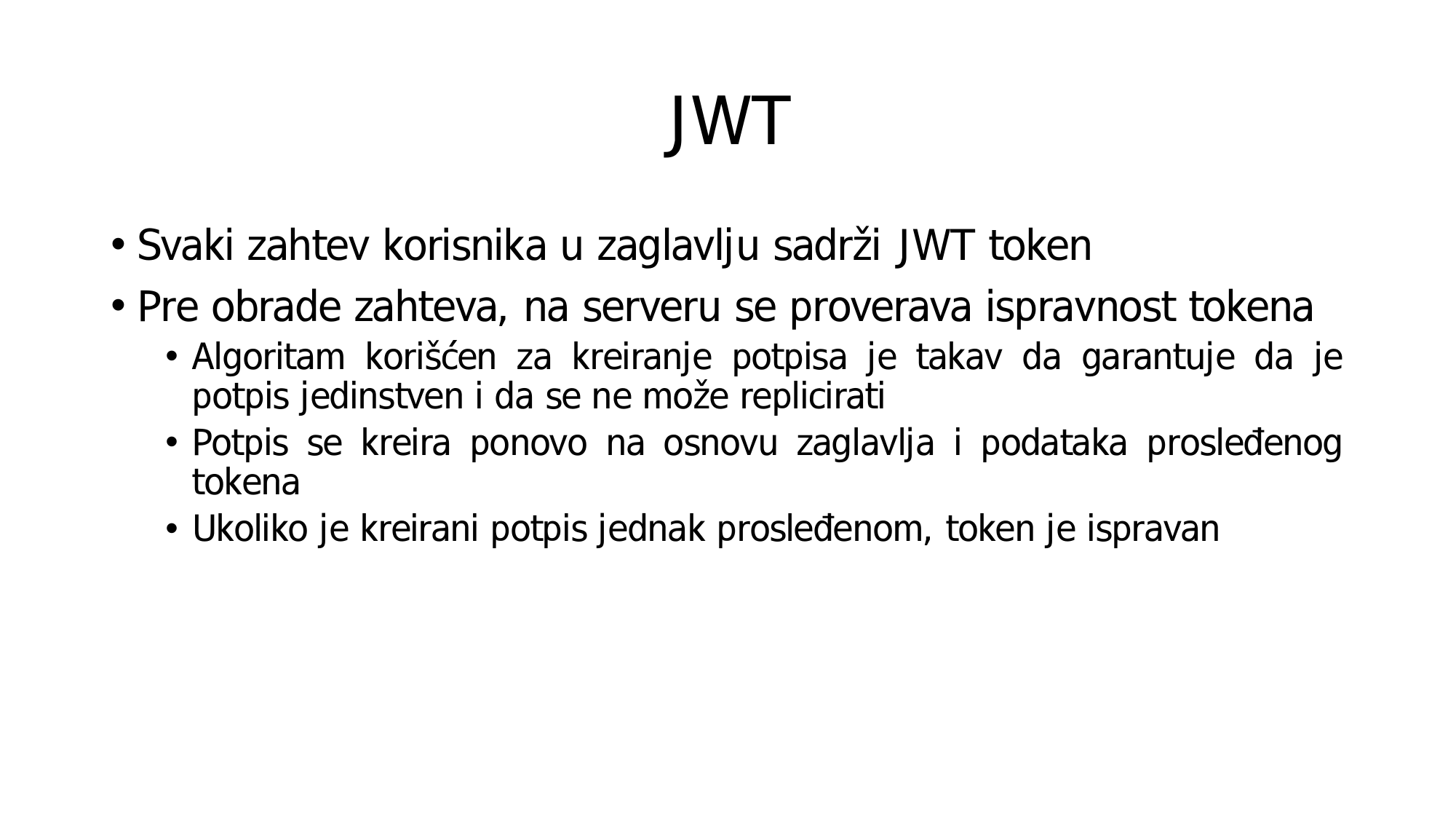

# JWT
Svaki zahtev korisnika u zaglavlju sadrži JWT token
Pre obrade zahteva, na serveru se proverava ispravnost tokena
Algoritam korišćen za kreiranje potpisa je takav da garantuje da je potpis jedinstven i da se ne može replicirati
Potpis se kreira ponovo na osnovu zaglavlja i podataka prosleđenog tokena
Ukoliko je kreirani potpis jednak prosleđenom, token je ispravan